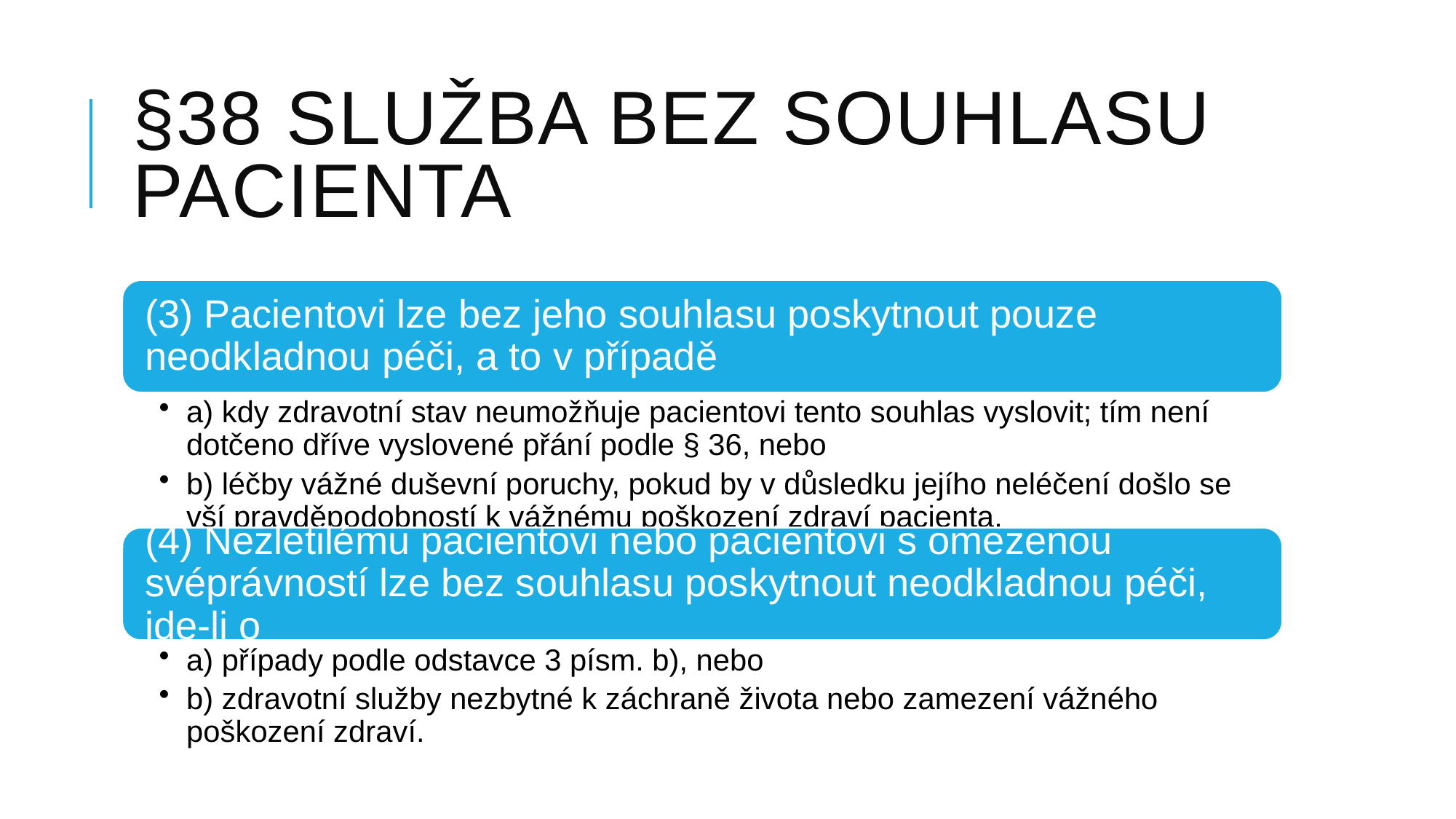

# §38 Služba bez souhlasu pacienta
(3) Pacientovi lze bez jeho souhlasu poskytnout pouze neodkladnou péči, a to v případě
a) kdy zdravotní stav neumožňuje pacientovi tento souhlas vyslovit; tím není dotčeno dříve vyslovené přání podle § 36, nebo
b) léčby vážné duševní poruchy, pokud by v důsledku jejího neléčení došlo se vší pravděpodobností k vážnému poškození zdraví pacienta.
(4) Nezletilému pacientovi nebo pacientovi s omezenou svéprávností lze bez souhlasu poskytnout neodkladnou péči, jde-li o
a) případy podle odstavce 3 písm. b), nebo
b) zdravotní služby nezbytné k záchraně života nebo zamezení vážného poškození zdraví.